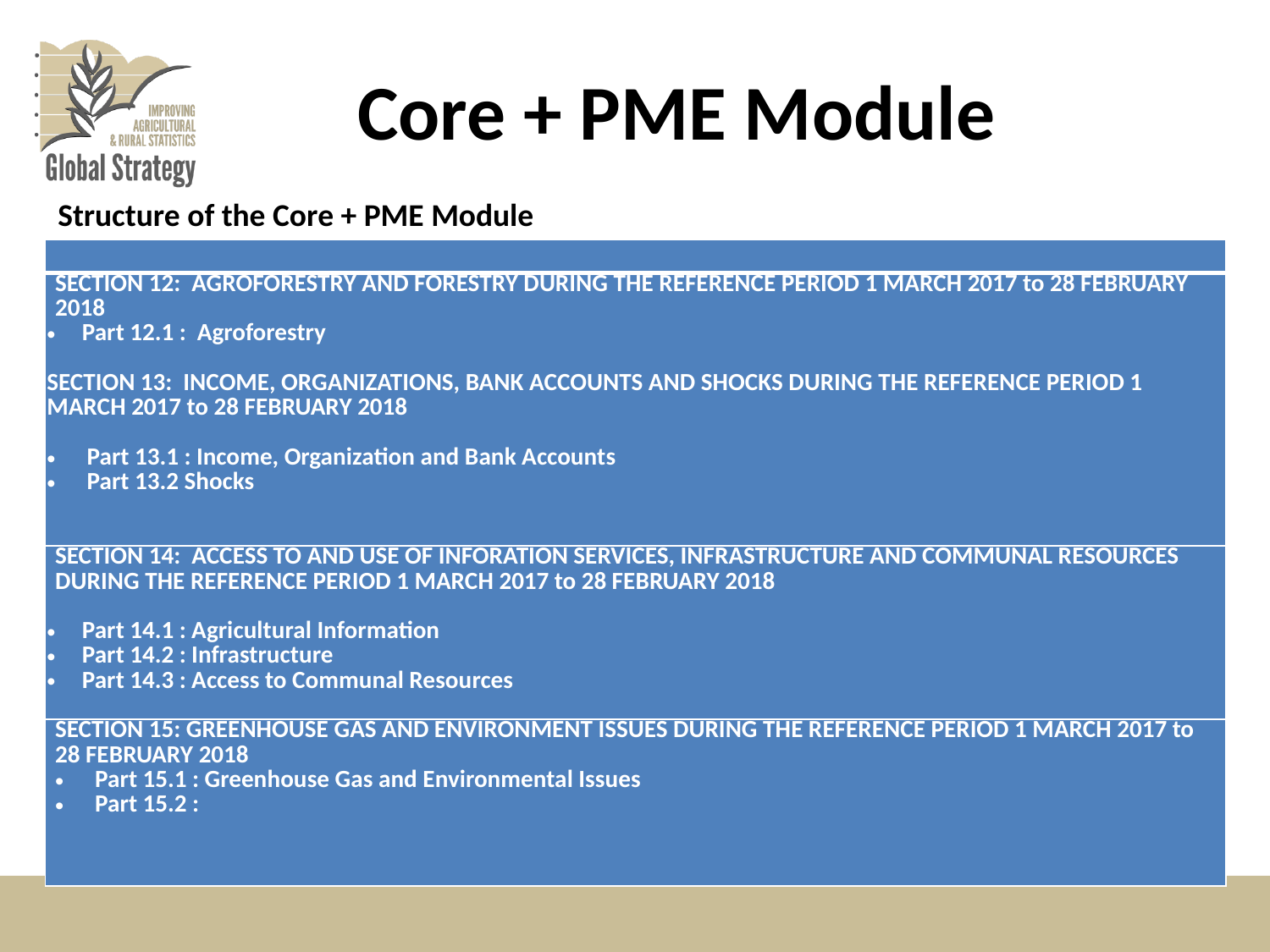

# Core + PME Module
Structure of the Core + PME Module
|  |
| --- |
| SECTION 12: AGROFORESTRY AND FORESTRY DURING THE REFERENCE PERIOD 1 MARCH 2017 to 28 FEBRUARY 2018 Part 12.1 : Agroforestry SECTION 13: INCOME, ORGANIZATIONS, BANK ACCOUNTS AND SHOCKS DURING THE REFERENCE PERIOD 1 MARCH 2017 to 28 FEBRUARY 2018 Part 13.1 : Income, Organization and Bank Accounts Part 13.2 Shocks |
| SECTION 14: ACCESS TO AND USE OF INFORATION SERVICES, INFRASTRUCTURE AND COMMUNAL RESOURCES DURING THE REFERENCE PERIOD 1 MARCH 2017 to 28 FEBRUARY 2018 Part 14.1 : Agricultural Information Part 14.2 : Infrastructure Part 14.3 : Access to Communal Resources |
| SECTION 15: GREENHOUSE GAS AND ENVIRONMENT ISSUES DURING THE REFERENCE PERIOD 1 MARCH 2017 to 28 FEBRUARY 2018 Part 15.1 : Greenhouse Gas and Environmental Issues Part 15.2 : |